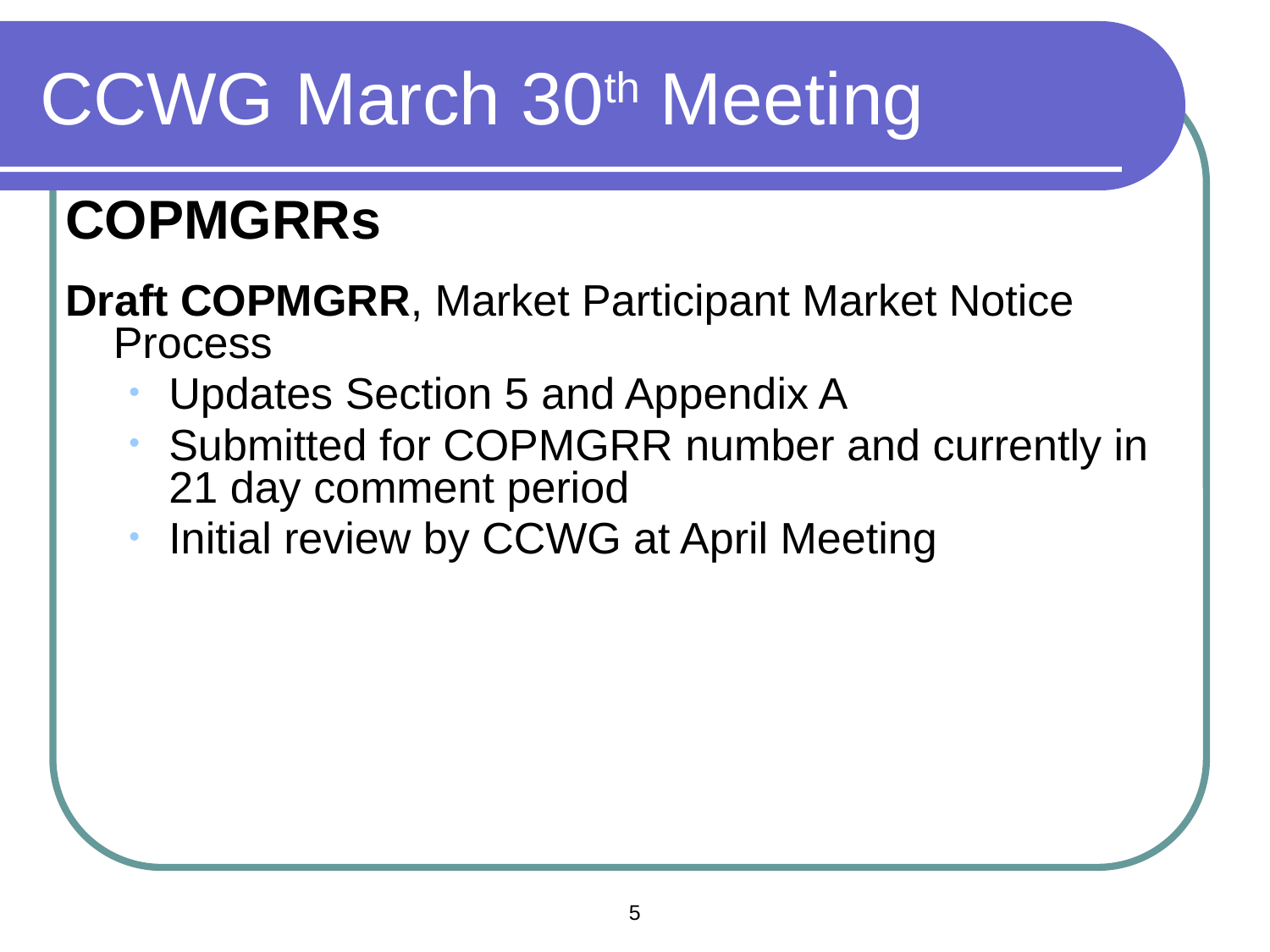

# CCWG March 30th Meeting
COPMGRRs

Draft COPMGRR, Market Participant Market Notice Process
Updates Section 5 and Appendix A
Submitted for COPMGRR number and currently in 21 day comment period
Initial review by CCWG at April Meeting

5